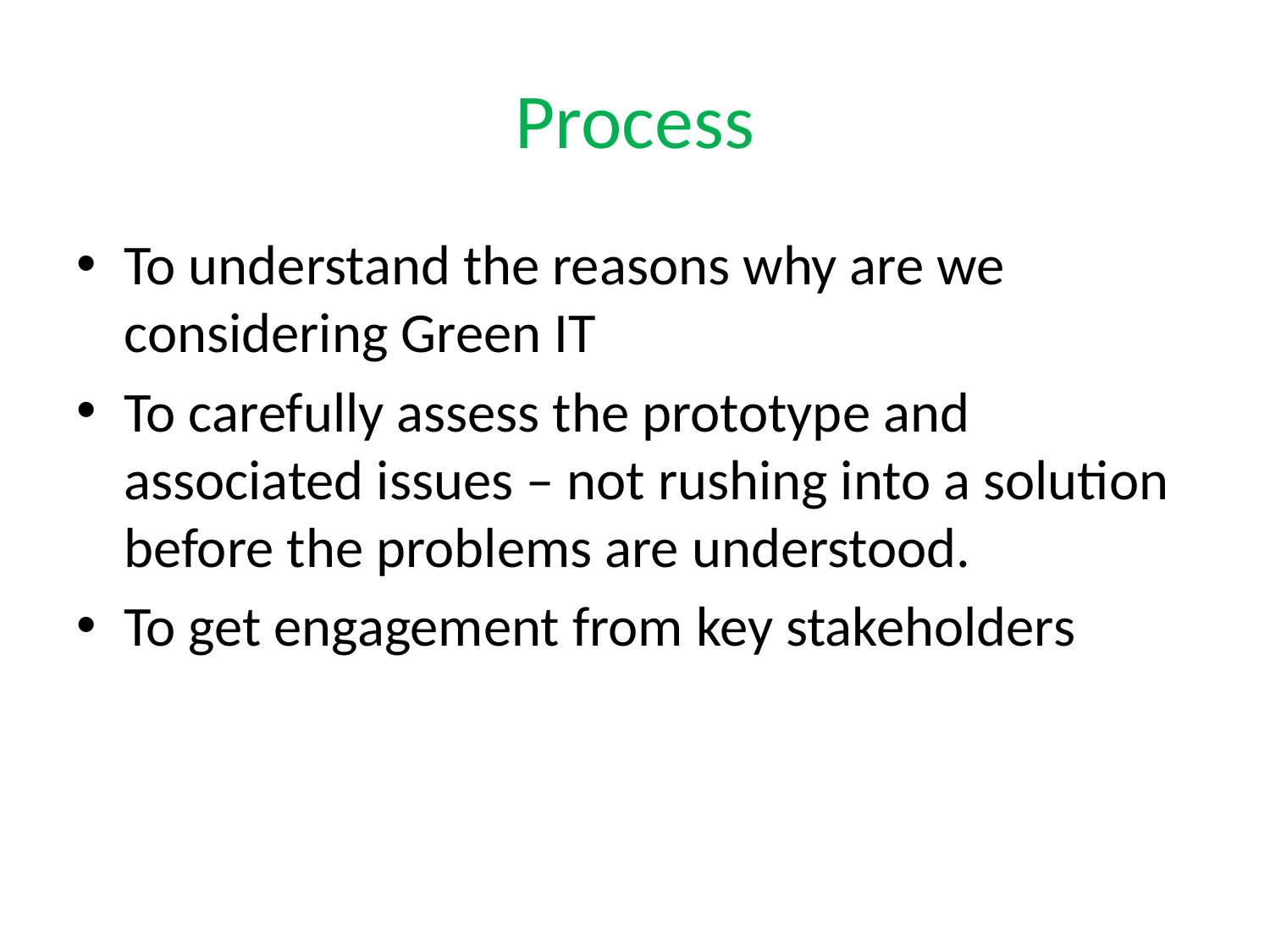

# Process
To understand the reasons why are we considering Green IT
To carefully assess the prototype and associated issues – not rushing into a solution before the problems are understood.
To get engagement from key stakeholders